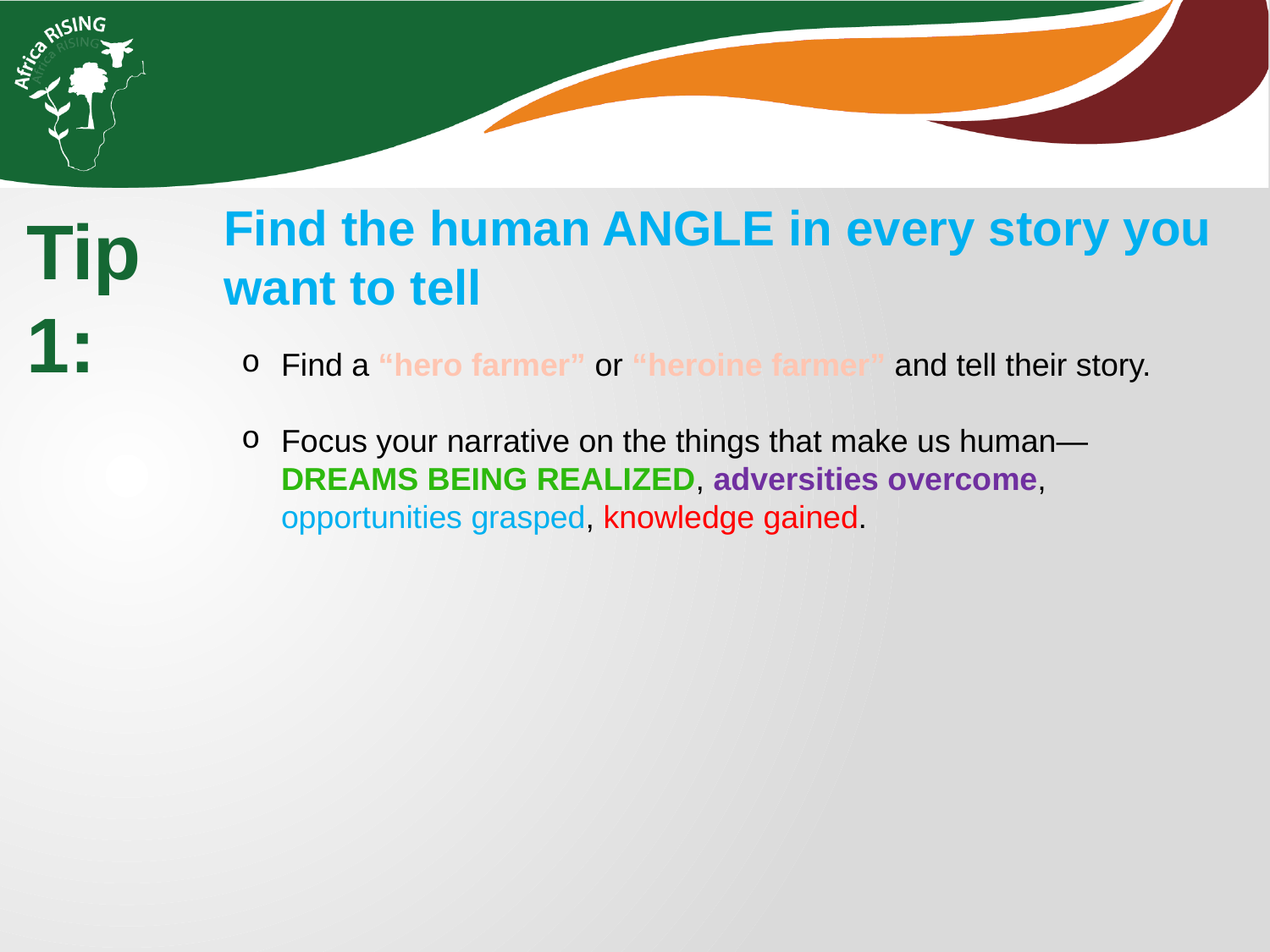

Find the human ANGLE in every story you want to tell
Tip 1:
Find a “hero farmer” or “heroine farmer” and tell their story.

Focus your narrative on the things that make us human—dreams being realized, adversities overcome, opportunities grasped, knowledge gained.